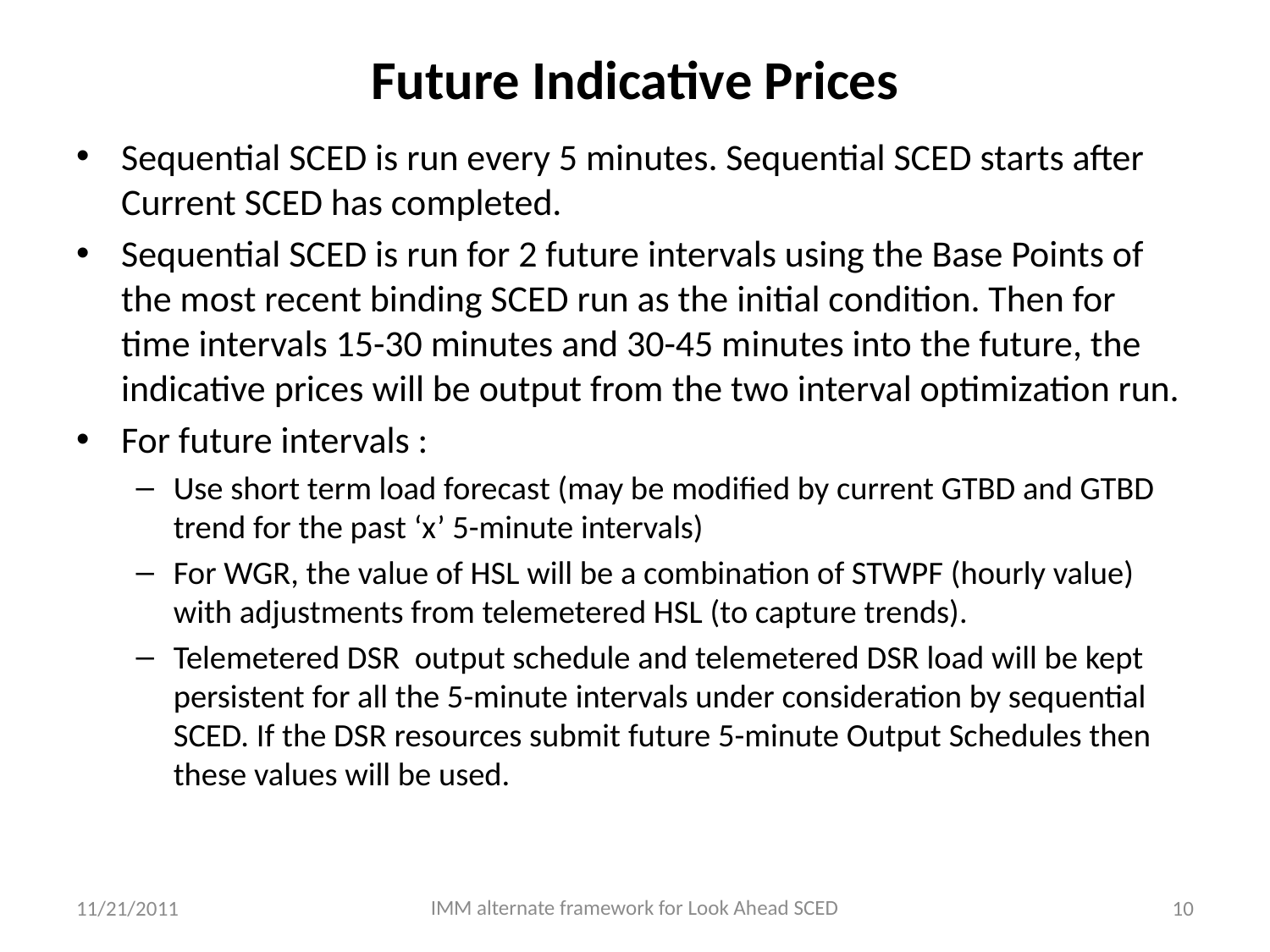

# Future Indicative Prices
Sequential SCED is run every 5 minutes. Sequential SCED starts after Current SCED has completed.
Sequential SCED is run for 2 future intervals using the Base Points of the most recent binding SCED run as the initial condition. Then for time intervals 15-30 minutes and 30-45 minutes into the future, the indicative prices will be output from the two interval optimization run.
For future intervals :
Use short term load forecast (may be modified by current GTBD and GTBD trend for the past ‘x’ 5-minute intervals)
For WGR, the value of HSL will be a combination of STWPF (hourly value) with adjustments from telemetered HSL (to capture trends).
Telemetered DSR  output schedule and telemetered DSR load will be kept persistent for all the 5-minute intervals under consideration by sequential SCED. If the DSR resources submit future 5-minute Output Schedules then these values will be used.
11/21/2011
10
IMM alternate framework for Look Ahead SCED